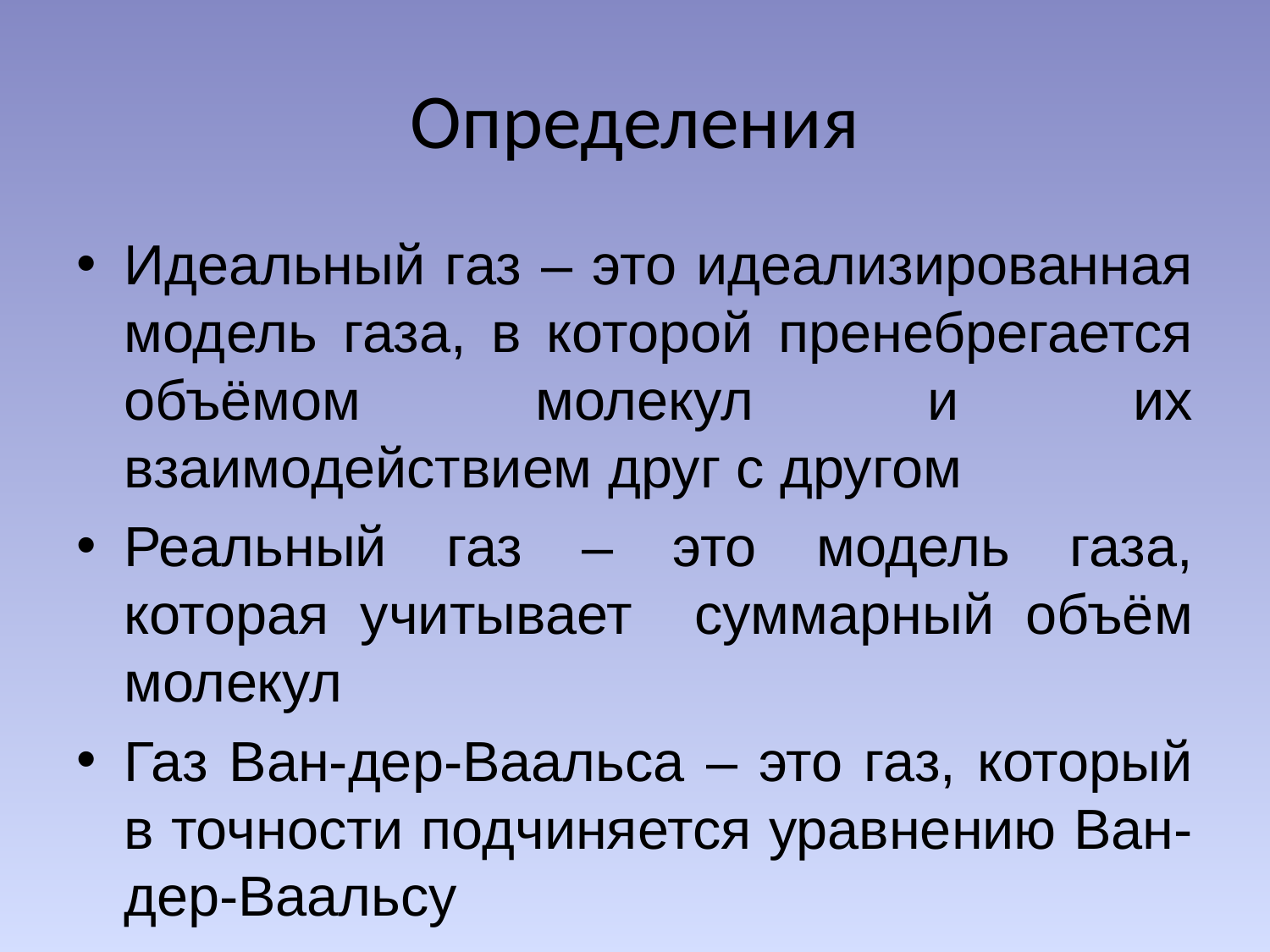

# Определения
Идеальный газ – это идеализированная модель газа, в которой пренебрегается объёмом молекул и их взаимодействием друг с другом
Реальный газ – это модель газа, которая учитывает  суммарный объём молекул
Газ Ван-дер-Ваальса – это газ, который в точности подчиняется уравнению Ван-дер-Ваальсу